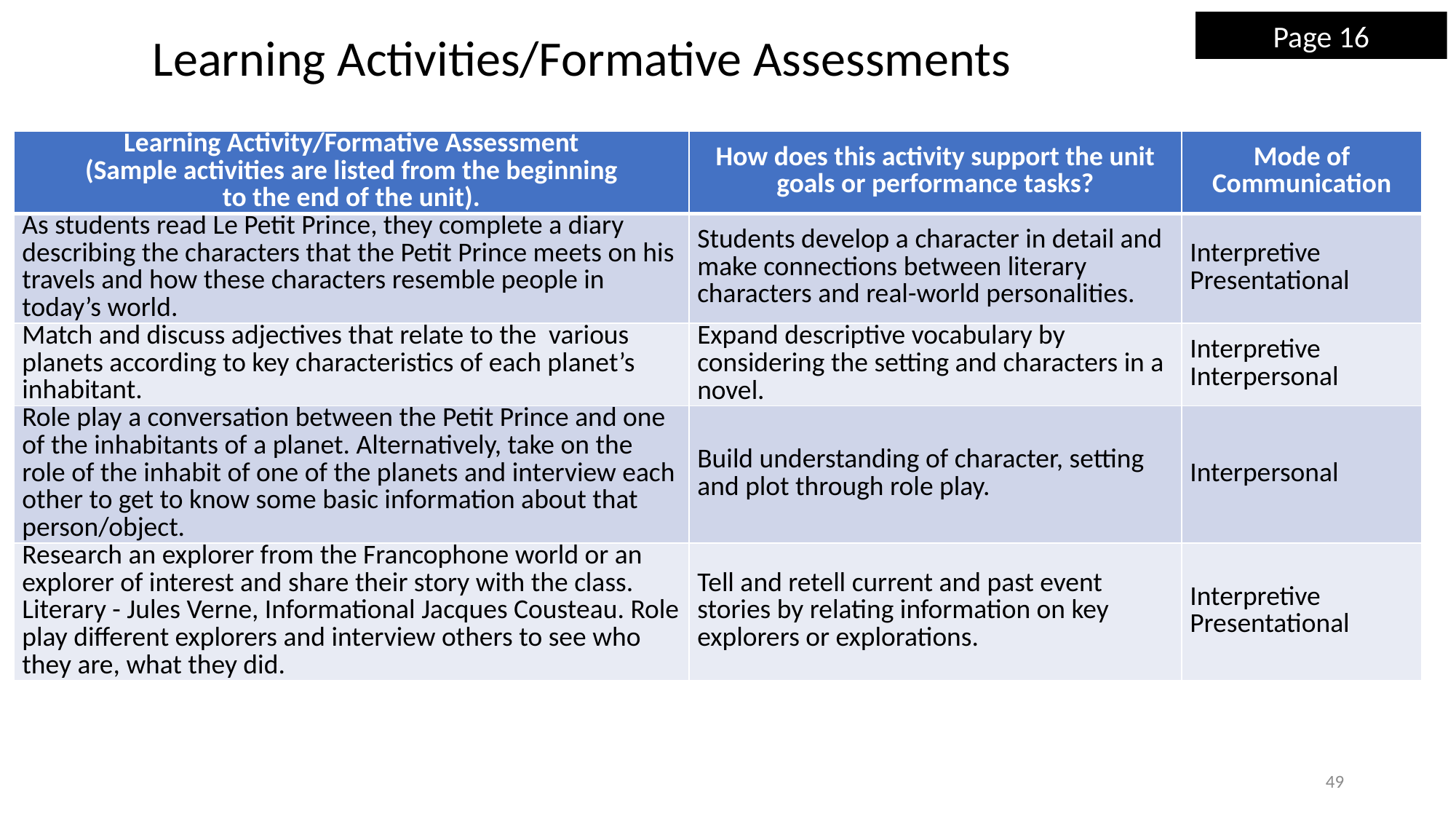

# Learning Activities/Formative Assessments
Page 16
| Learning Activity/Formative Assessment (Sample activities are listed from the beginning to the end of the unit). | How does this activity support the unit goals or performance tasks? | Mode of Communication |
| --- | --- | --- |
| As students read Le Petit Prince, they complete a diary describing the characters that the Petit Prince meets on his travels and how these characters resemble people in today’s world. | Students develop a character in detail and make connections between literary characters and real-world personalities. | Interpretive Presentational |
| Match and discuss adjectives that relate to the various planets according to key characteristics of each planet’s inhabitant. | Expand descriptive vocabulary by considering the setting and characters in a novel. | Interpretive Interpersonal |
| Role play a conversation between the Petit Prince and one of the inhabitants of a planet. Alternatively, take on the role of the inhabit of one of the planets and interview each other to get to know some basic information about that person/object. | Build understanding of character, setting and plot through role play. | Interpersonal |
| Research an explorer from the Francophone world or an explorer of interest and share their story with the class. Literary - Jules Verne, Informational Jacques Cousteau. Role play different explorers and interview others to see who they are, what they did. | Tell and retell current and past event stories by relating information on key explorers or explorations. | Interpretive Presentational |
ACTFL Workshop CPS April 2018 - Terrill
49